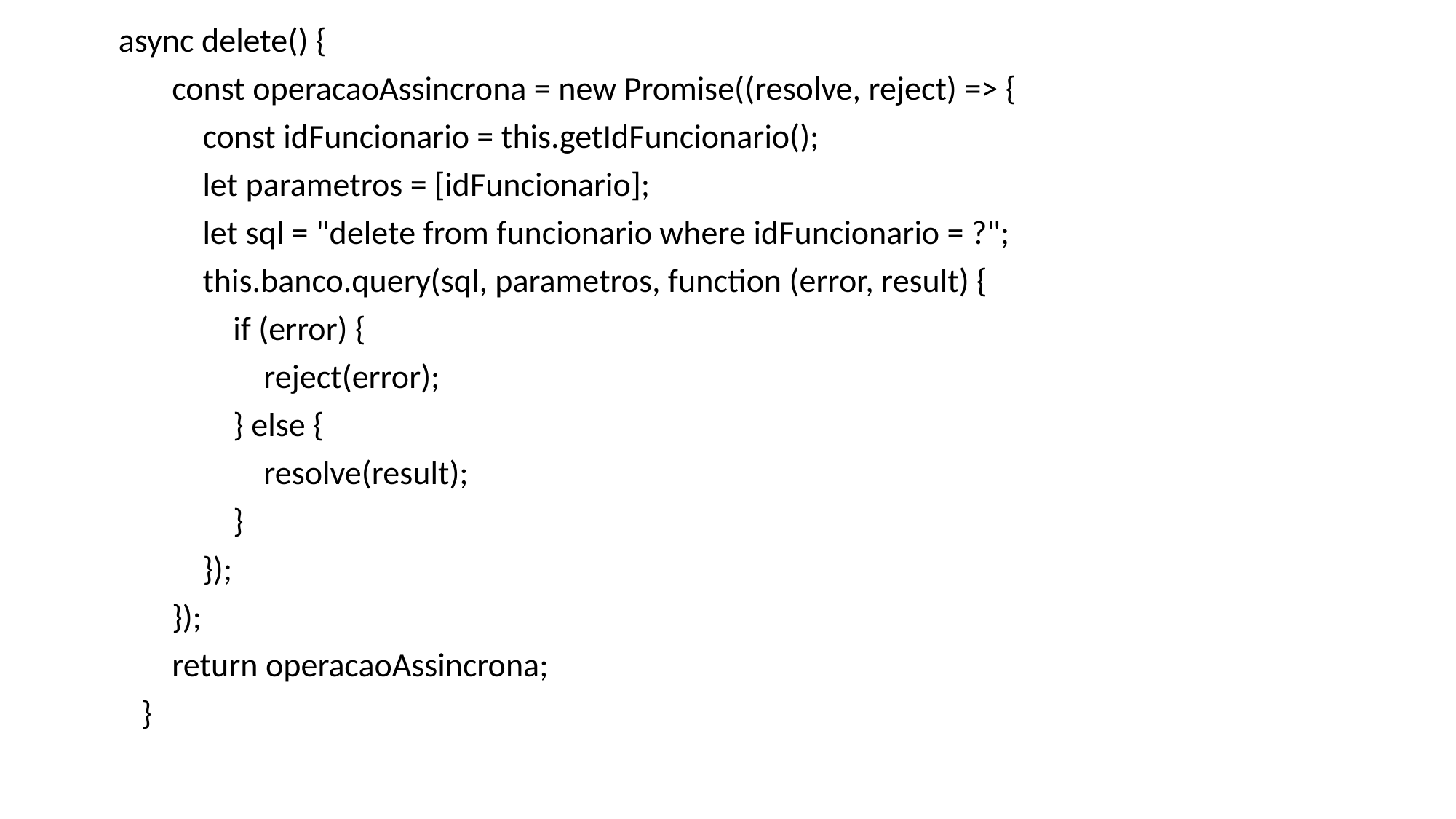

async delete() {
        const operacaoAssincrona = new Promise((resolve, reject) => {
            const idFuncionario = this.getIdFuncionario();
            let parametros = [idFuncionario];
            let sql = "delete from funcionario where idFuncionario = ?";
            this.banco.query(sql, parametros, function (error, result) {
                if (error) {
                    reject(error);
                } else {
                    resolve(result);
                }
            });
        });
        return operacaoAssincrona;
    }